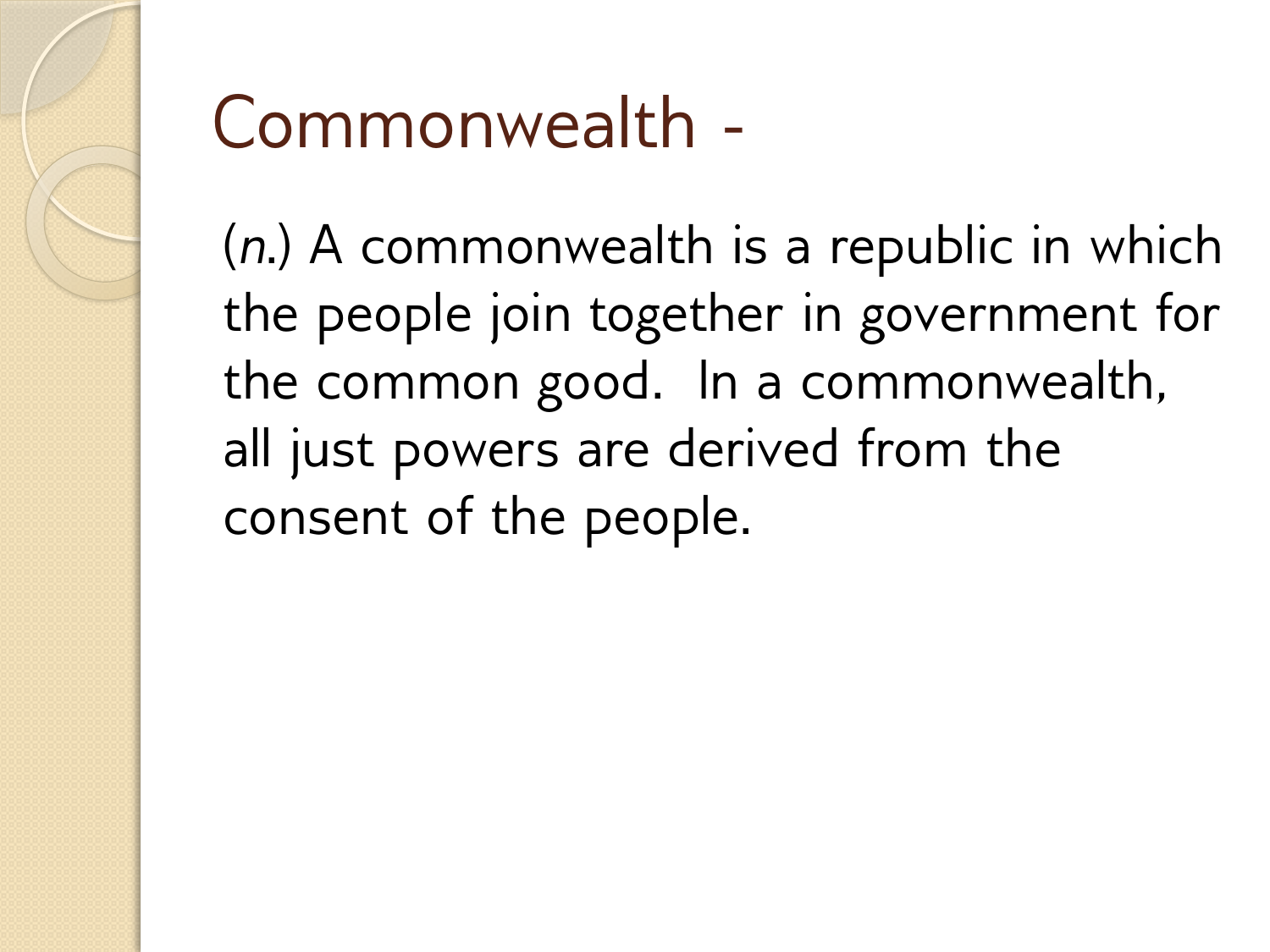

# Commonwealth -
(n.) A commonwealth is a republic in which the people join together in government for the common good.  In a commonwealth, all just powers are derived from the consent of the people.